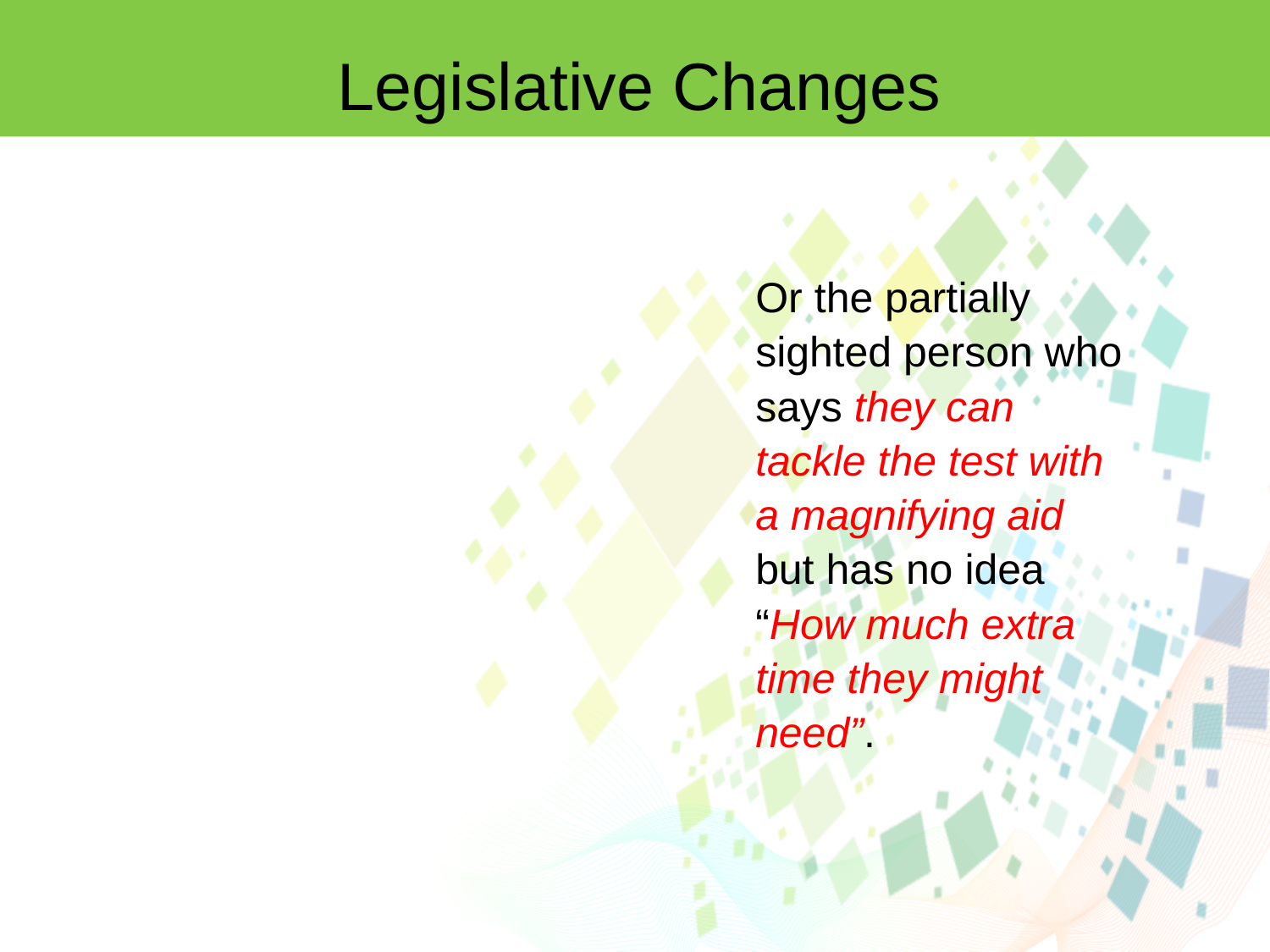

Legislative Changes
Or the partially sighted person who says they can tackle the test with a magnifying aid but has no idea “How much extra time they might need”.